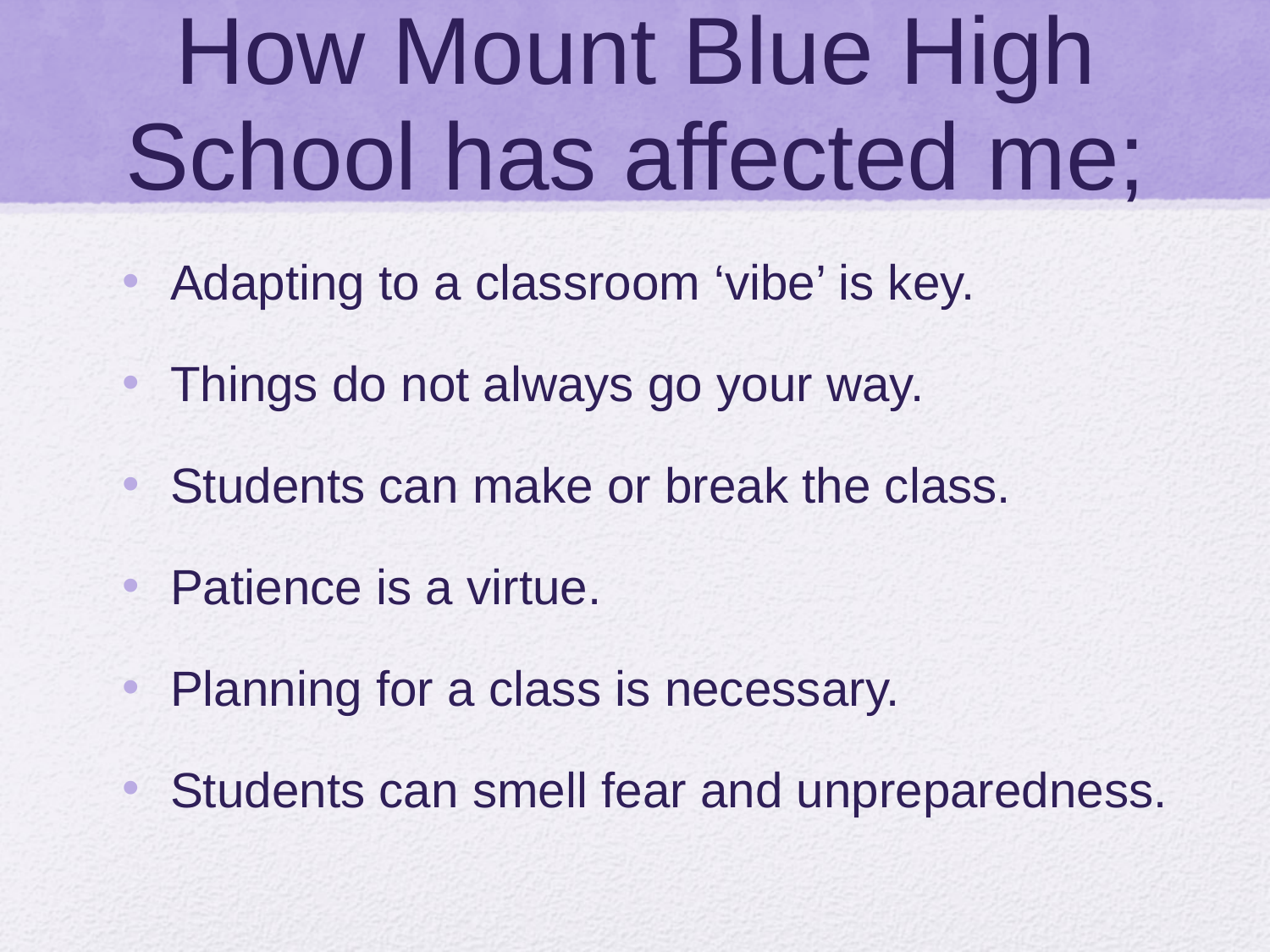

# How Mount Blue High School has affected me;
Adapting to a classroom ‘vibe’ is key.
Things do not always go your way.
Students can make or break the class.
Patience is a virtue.
Planning for a class is necessary.
Students can smell fear and unpreparedness.